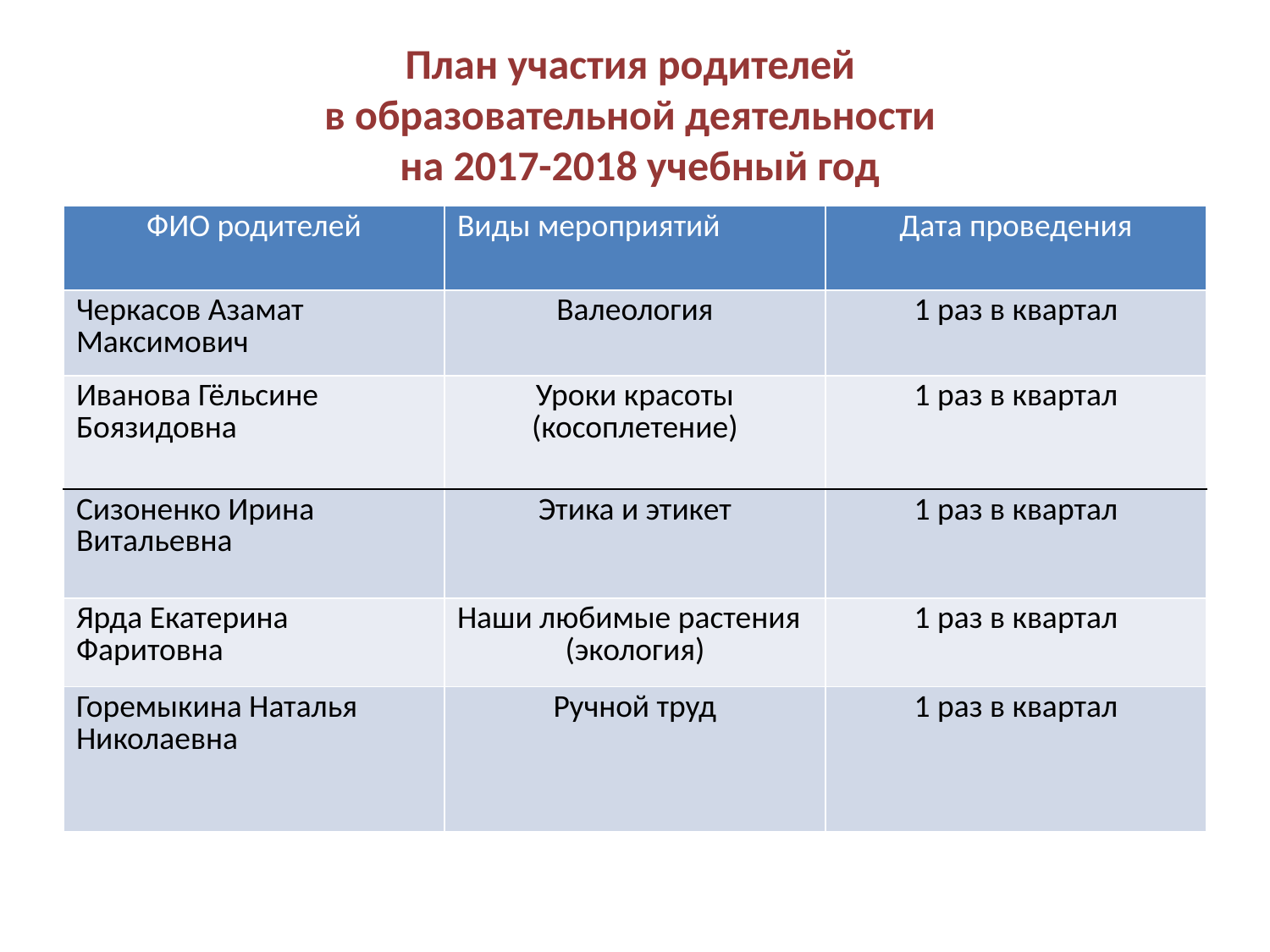

# План участия родителей в образовательной деятельности на 2017-2018 учебный год
| ФИО родителей | Виды мероприятий | Дата проведения |
| --- | --- | --- |
| Черкасов Азамат Максимович | Валеология | 1 раз в квартал |
| Иванова Гёльсине Боязидовна | Уроки красоты (косоплетение) | 1 раз в квартал |
| Сизоненко Ирина Витальевна | Этика и этикет | 1 раз в квартал |
| Ярда Екатерина Фаритовна | Наши любимые растения (экология) | 1 раз в квартал |
| Горемыкина Наталья Николаевна | Ручной труд | 1 раз в квартал |